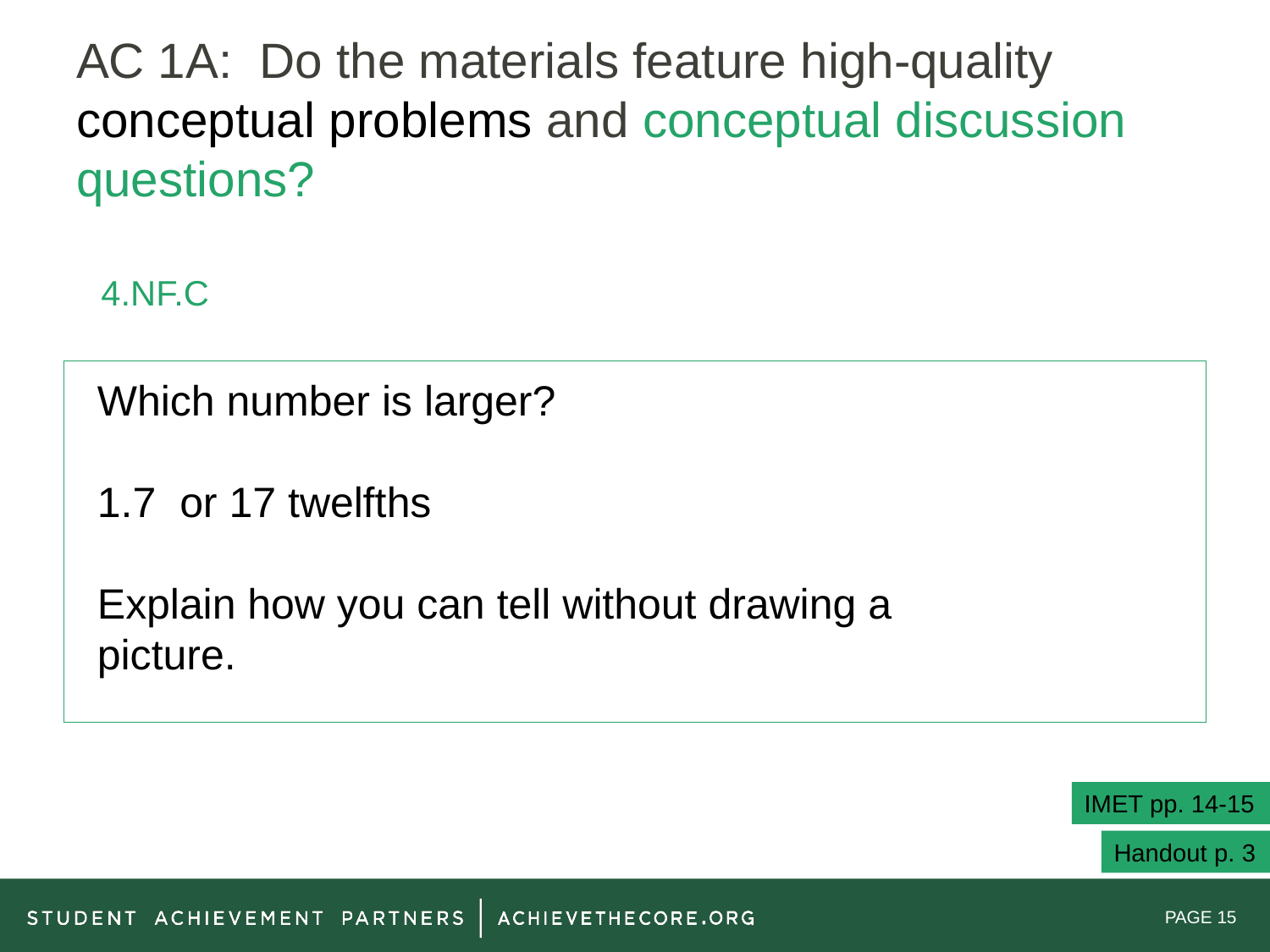

# AC 1A:  Do the materials feature high-quality conceptual problems and conceptual discussion questions?
4.NF.C
Which number is larger?

1.7  or 17 twelfths

Explain how you can tell without drawing a
picture.
IMET pp. 14-15
Handout p. 3